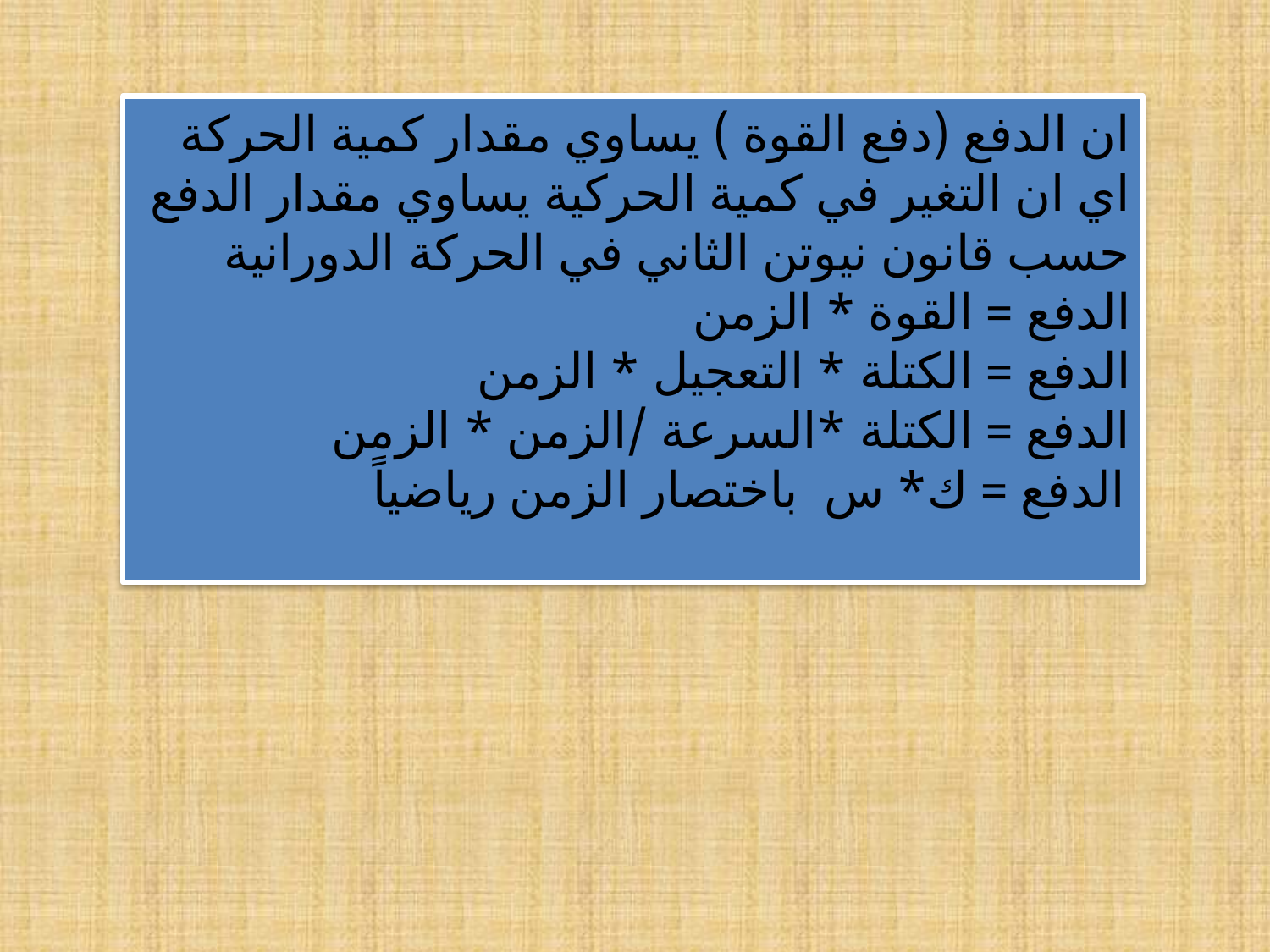

ان الدفع (دفع القوة ) يساوي مقدار كمية الحركة اي ان التغير في كمية الحركية يساوي مقدار الدفع حسب قانون نيوتن الثاني في الحركة الدورانية
الدفع = القوة * الزمن
الدفع = الكتلة * التعجيل * الزمن
الدفع = الكتلة *السرعة /الزمن * الزمن
الدفع = ك* س  باختصار الزمن رياضياً